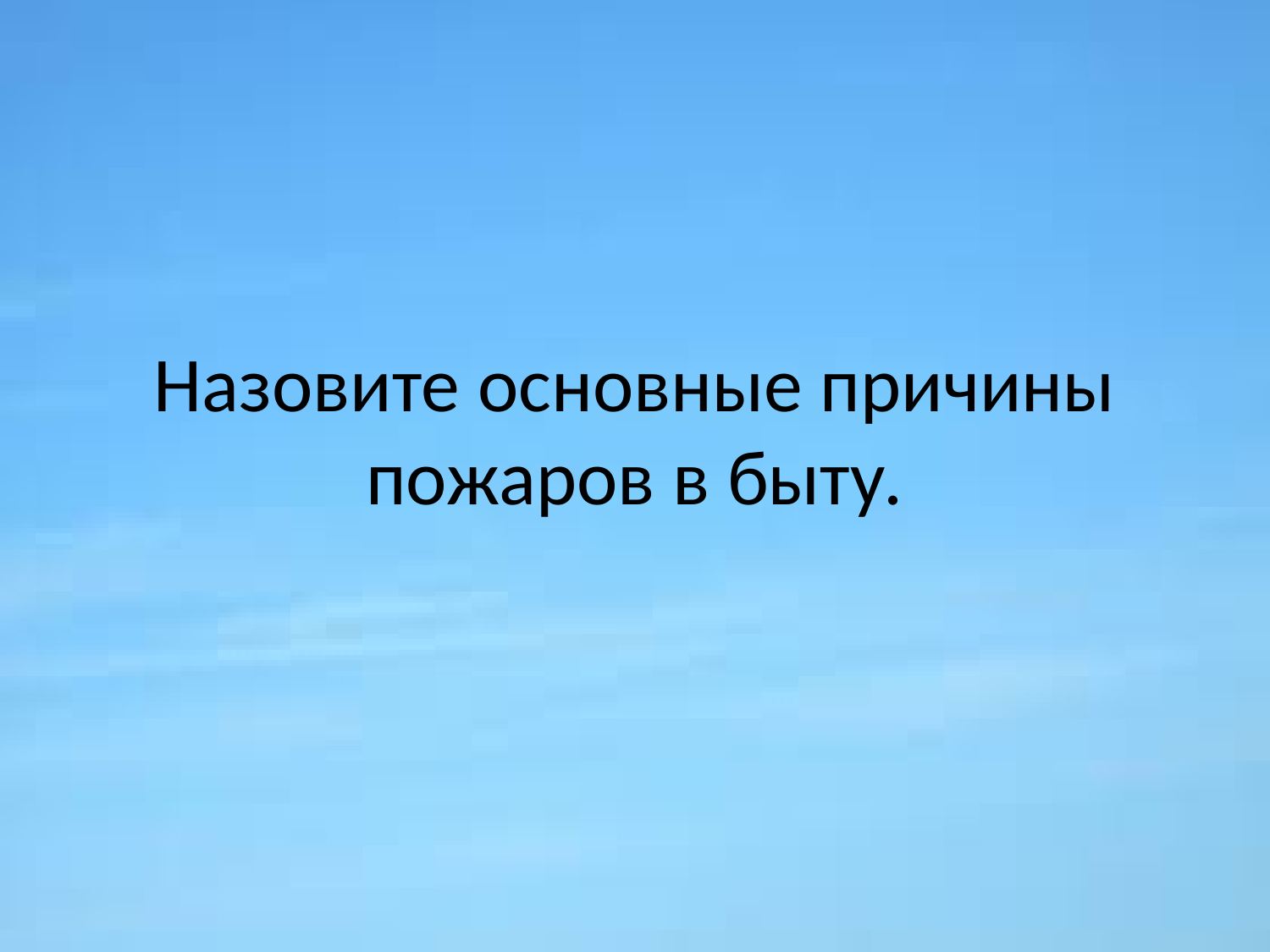

# Назовите основные причины пожаров в быту.